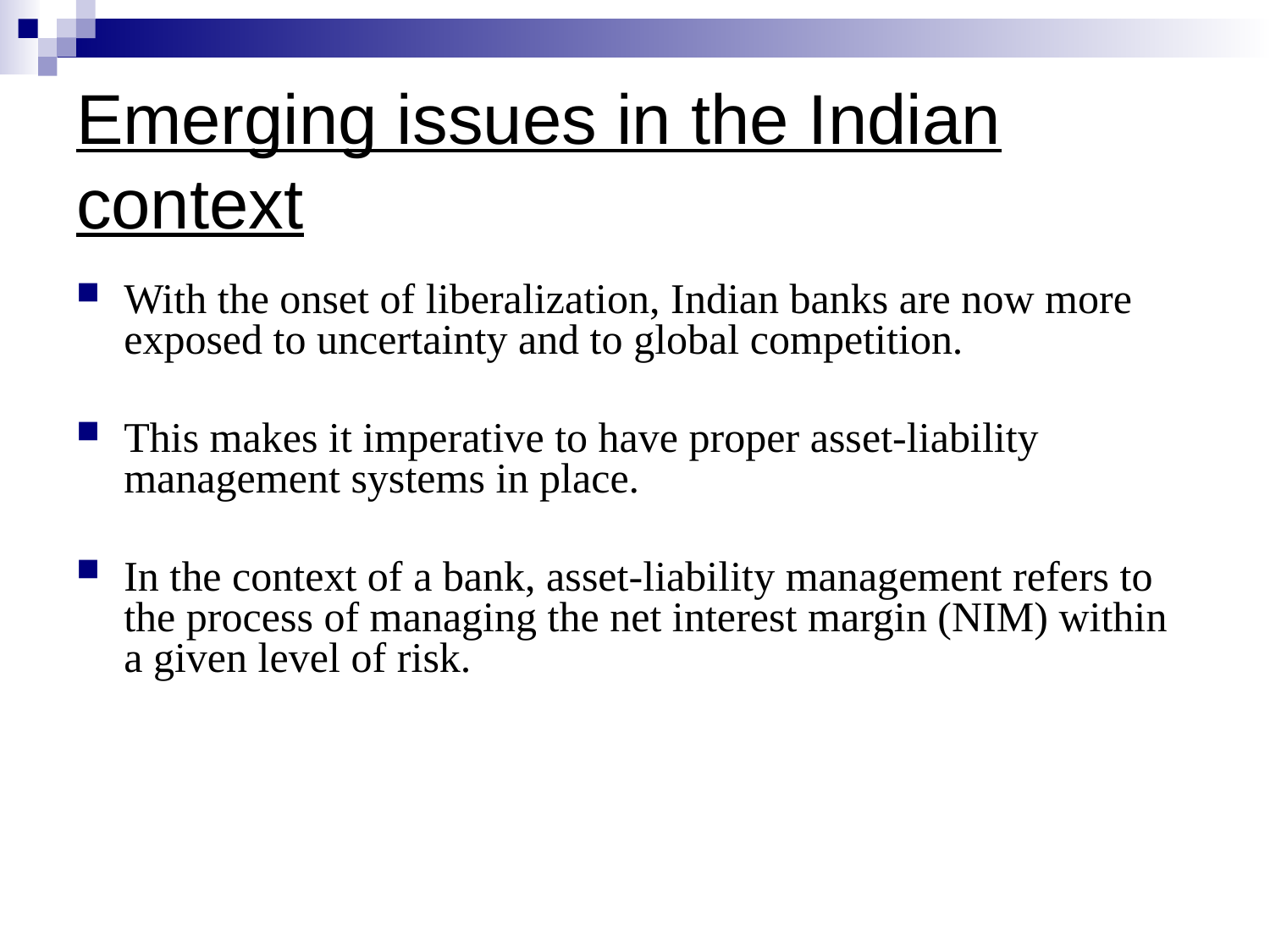

Emerging issues in the Indian context
With the onset of liberalization, Indian banks are now more exposed to uncertainty and to global competition.

This makes it imperative to have proper asset-liability management systems in place.

In the context of a bank, asset-liability management refers to the process of managing the net interest margin (NIM) within a given level of risk.